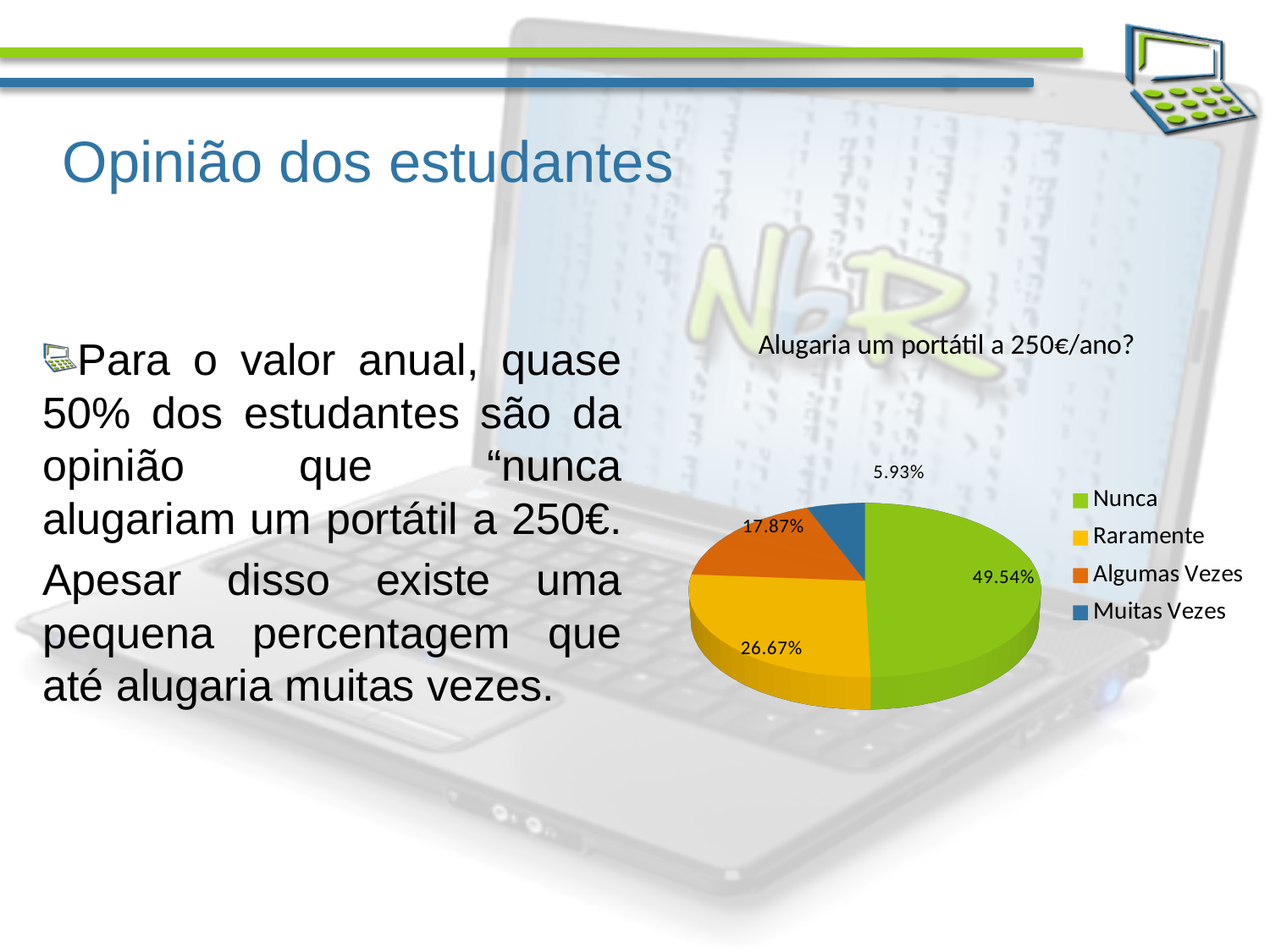

# Opinião dos estudantes

Para o valor anual, quase 50% dos estudantes são da opinião que “nunca alugariam um portátil a 250€.
Apesar disso existe uma pequena percentagem que até alugaria muitas vezes.

[unsupported chart]